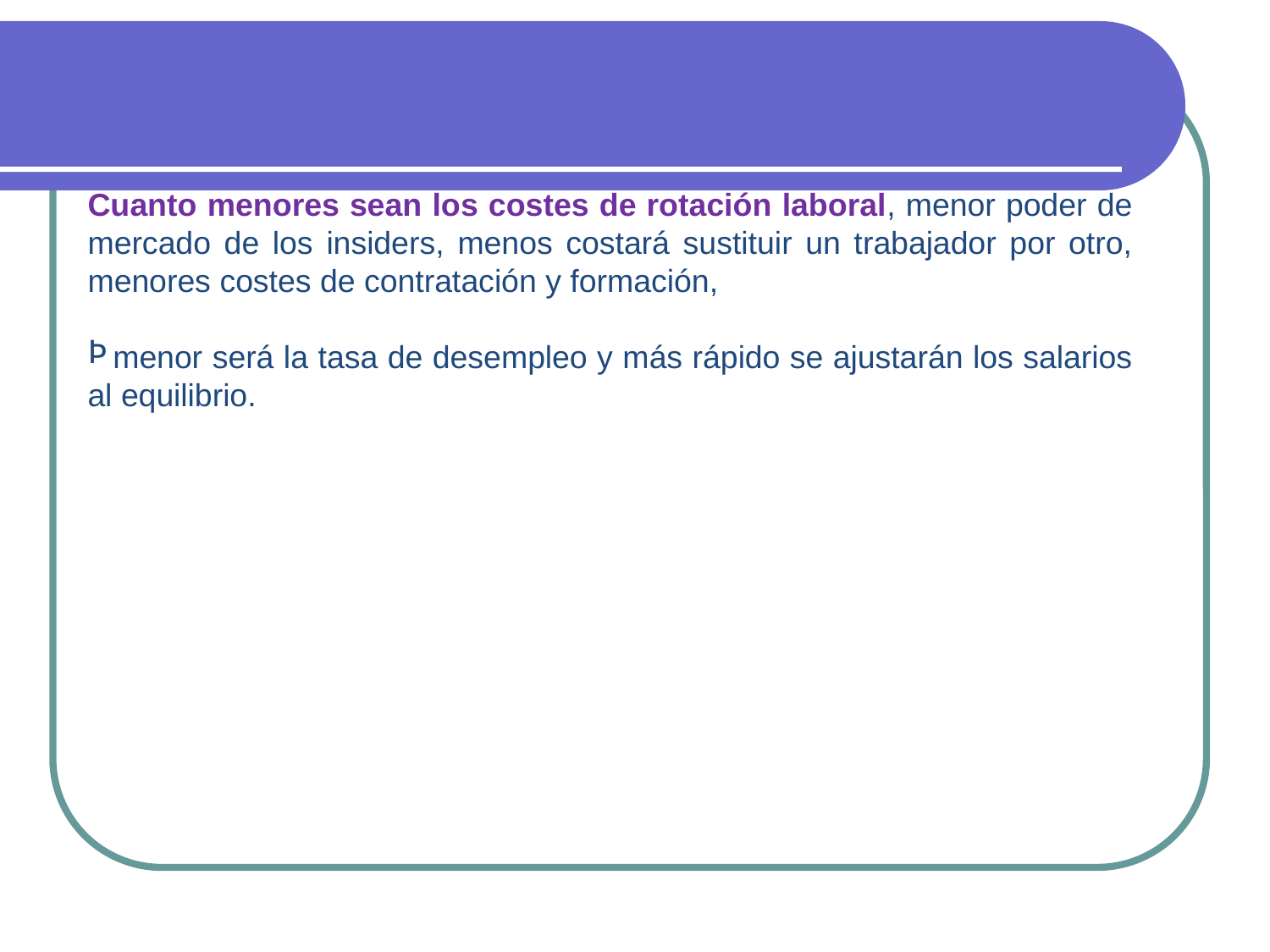

#
Cuanto menores sean los costes de rotación laboral, menor poder de mercado de los insiders, menos costará sustituir un trabajador por otro, menores costes de contratación y formación,

menor será la tasa de desempleo y más rápido se ajustarán los salarios al equilibrio.